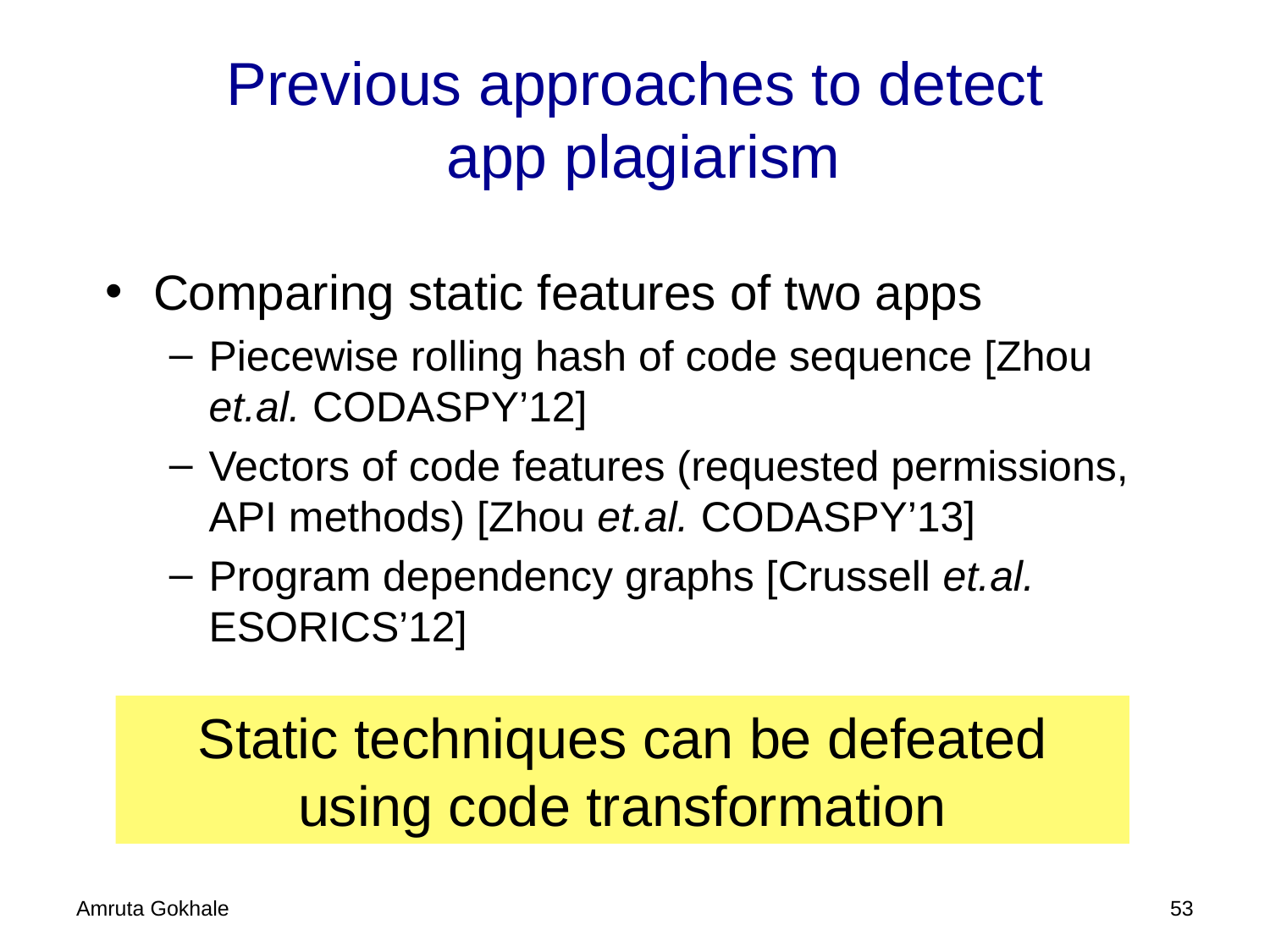

# Previous approaches to detect app plagiarism
Comparing static features of two apps
Piecewise rolling hash of code sequence [Zhou et.al. CODASPY’12]
Vectors of code features (requested permissions, API methods) [Zhou et.al. CODASPY’13]
Program dependency graphs [Crussell et.al. ESORICS’12]

Static techniques can be defeated using code transformation
Amruta Gokhale
53